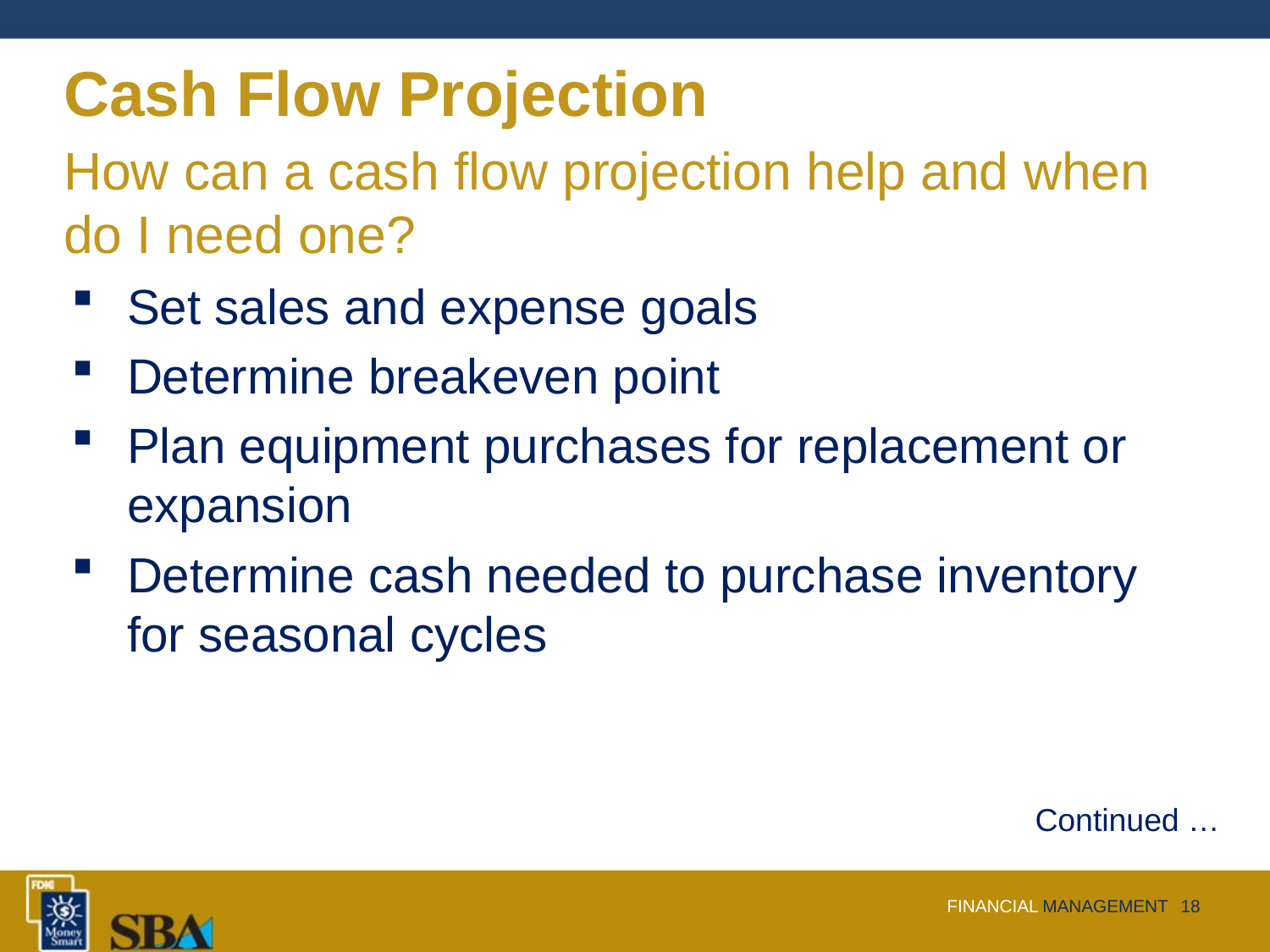

# Cash Flow Projection
How can a cash flow projection help and when do I need one?
Set sales and expense goals
Determine breakeven point
Plan equipment purchases for replacement or expansion
Determine cash needed to purchase inventory for seasonal cycles
Continued …